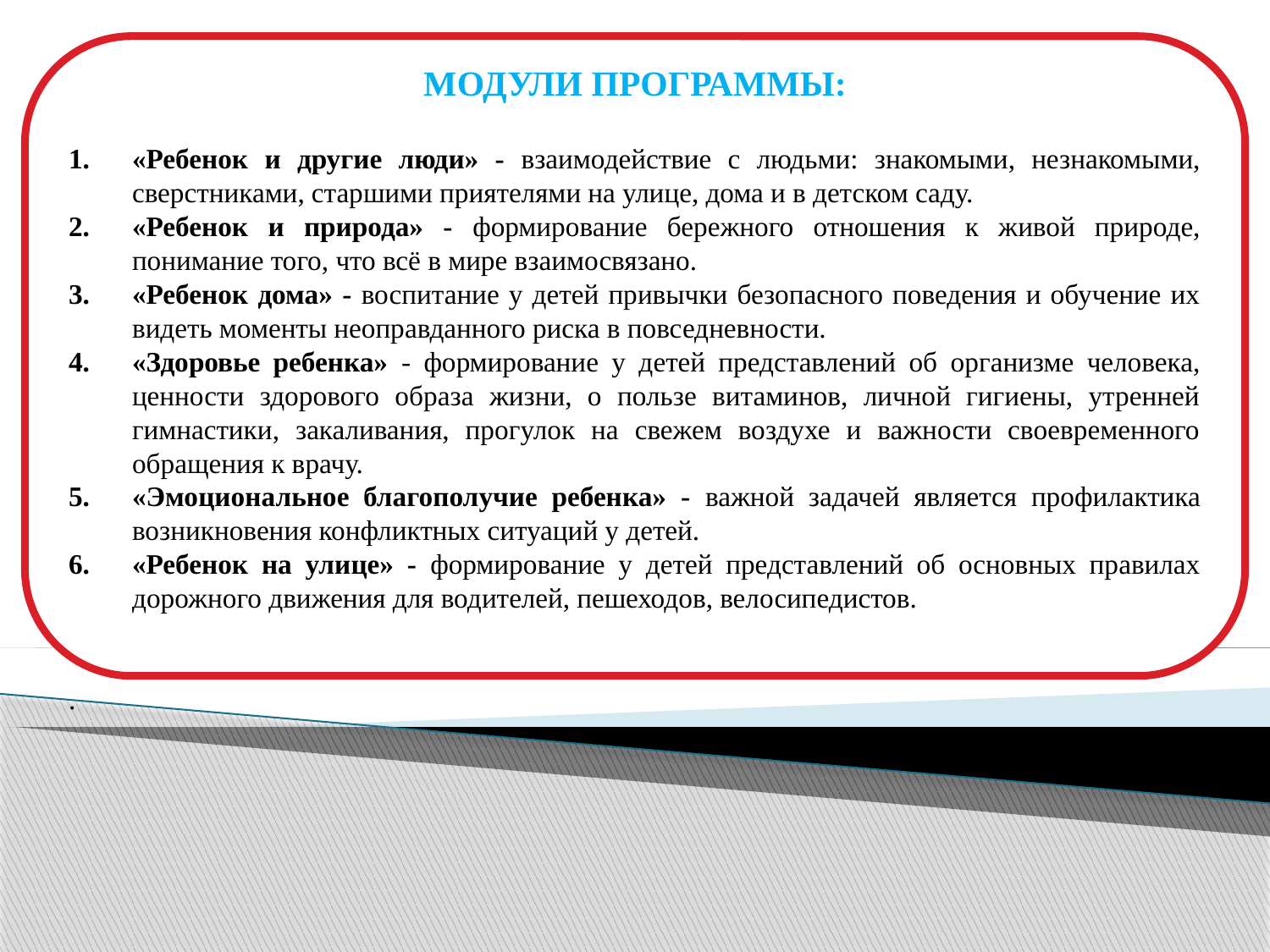

Модули программы:

«Ребенок и другие люди» - взаимодействие с людьми: знакомыми, незнакомыми, сверстниками, старшими приятелями на улице, дома и в детском саду.
«Ребенок и природа» - формирование бережного отношения к живой природе, понимание того, что всё в мире взаимосвязано.
«Ребенок дома» - воспитание у детей привычки безопасного поведения и обучение их видеть моменты неоправданного риска в повседневности.
«Здоровье ребенка» - формирование у детей представлений об организме человека, ценности здорового образа жизни, о пользе витаминов, личной гигиены, утренней гимнастики, закаливания, прогулок на свежем воздухе и важности своевременного обращения к врачу.
«Эмоциональное благополучие ребенка» - важной задачей является профилактика возникновения конфликтных ситуаций у детей.
«Ребенок на улице» - формирование у детей представлений об основных правилах дорожного движения для водителей, пешеходов, велосипедистов.

.

#